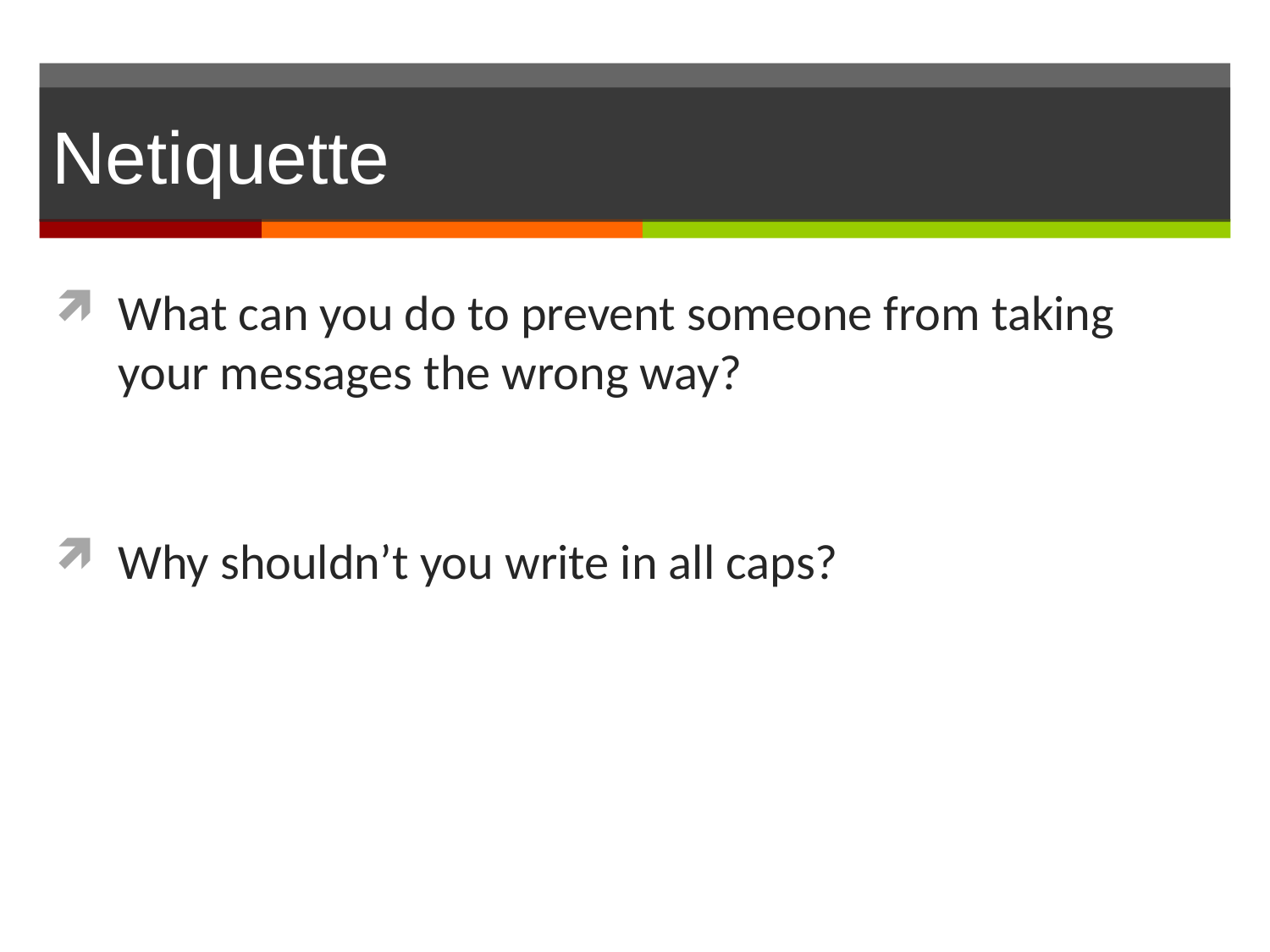

# Netiquette
What can you do to prevent someone from taking your messages the wrong way?

Why shouldn’t you write in all caps?